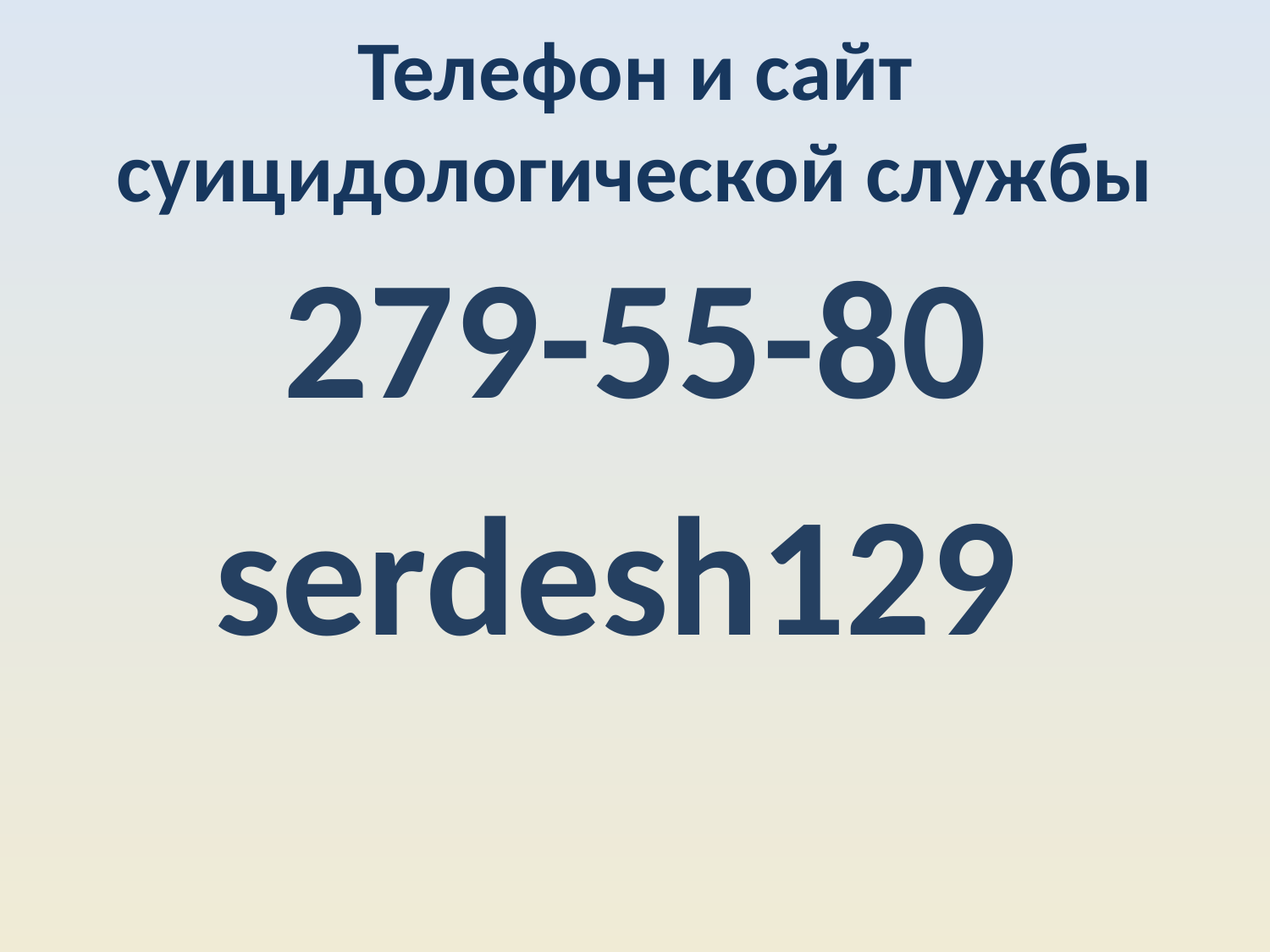

# Телефон и сайт суицидологической службы
279-55-80
serdesh129